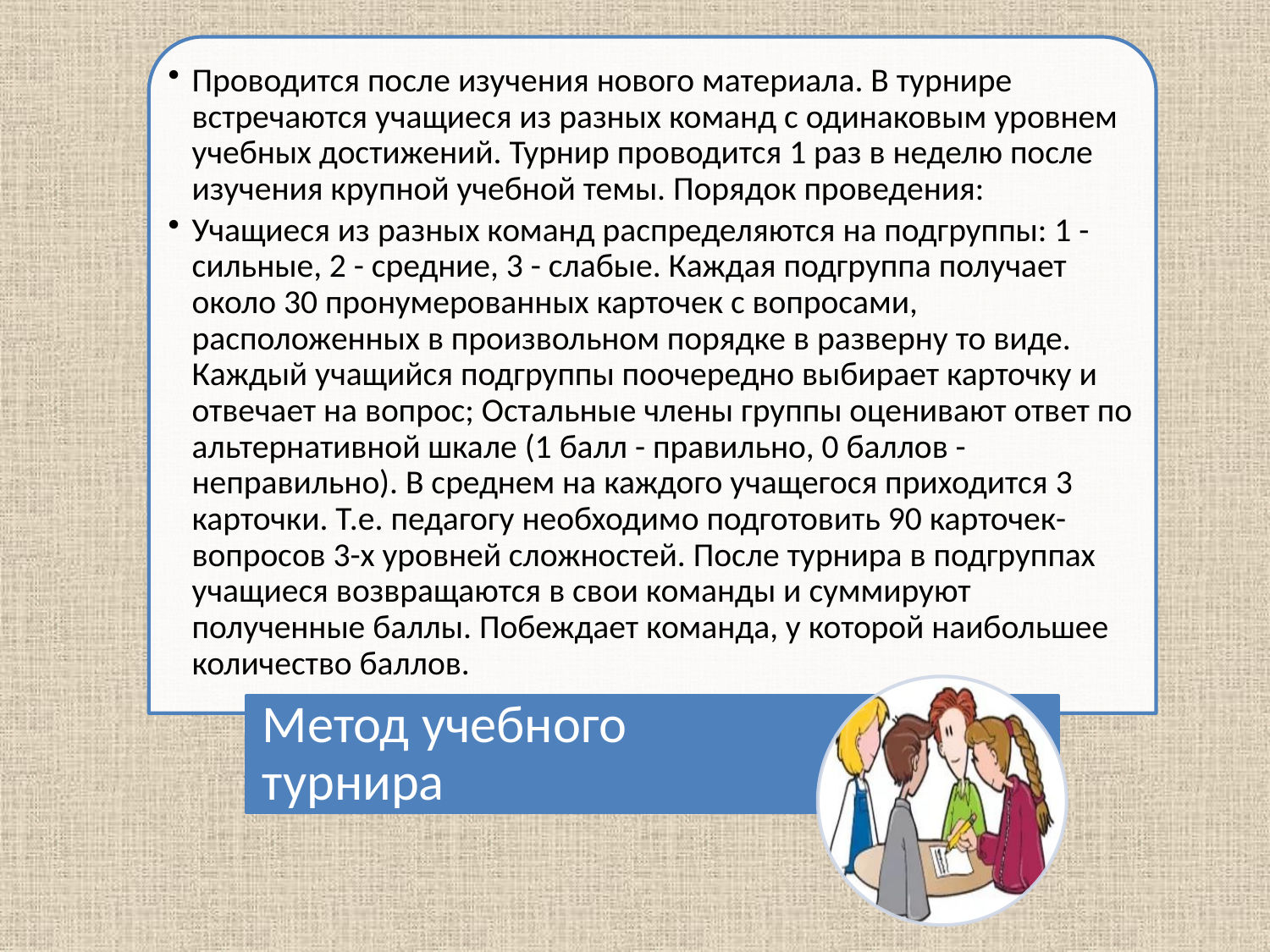

Проводится после изучения нового материала. В турнире встречаются учащиеся из разных команд с одинаковым уровнем учебных достижений. Турнир проводится 1 раз в неделю после изучения крупной учебной темы. Порядок проведения:
Учащиеся из разных команд распределяются на подгруппы: 1 - сильные, 2 - средние, 3 - слабые. Каждая подгруппа получает около 30 пронумерованных карточек с вопросами, расположенных в произвольном порядке в разверну то виде. Каждый учащийся подгруппы поочередно выбирает карточку и отвечает на вопрос; Остальные члены группы оценивают ответ по альтернативной шкале (1 балл - правильно, 0 баллов - неправильно). В среднем на каждого учащегося приходится 3 карточки. Т.е. педагогу необходимо подготовить 90 карточек-вопросов 3-х уровней сложностей. После турнира в подгруппах учащиеся возвращаются в свои команды и суммируют полученные баллы. Побеждает команда, у которой наибольшее количество баллов.
Метод учебного турнира